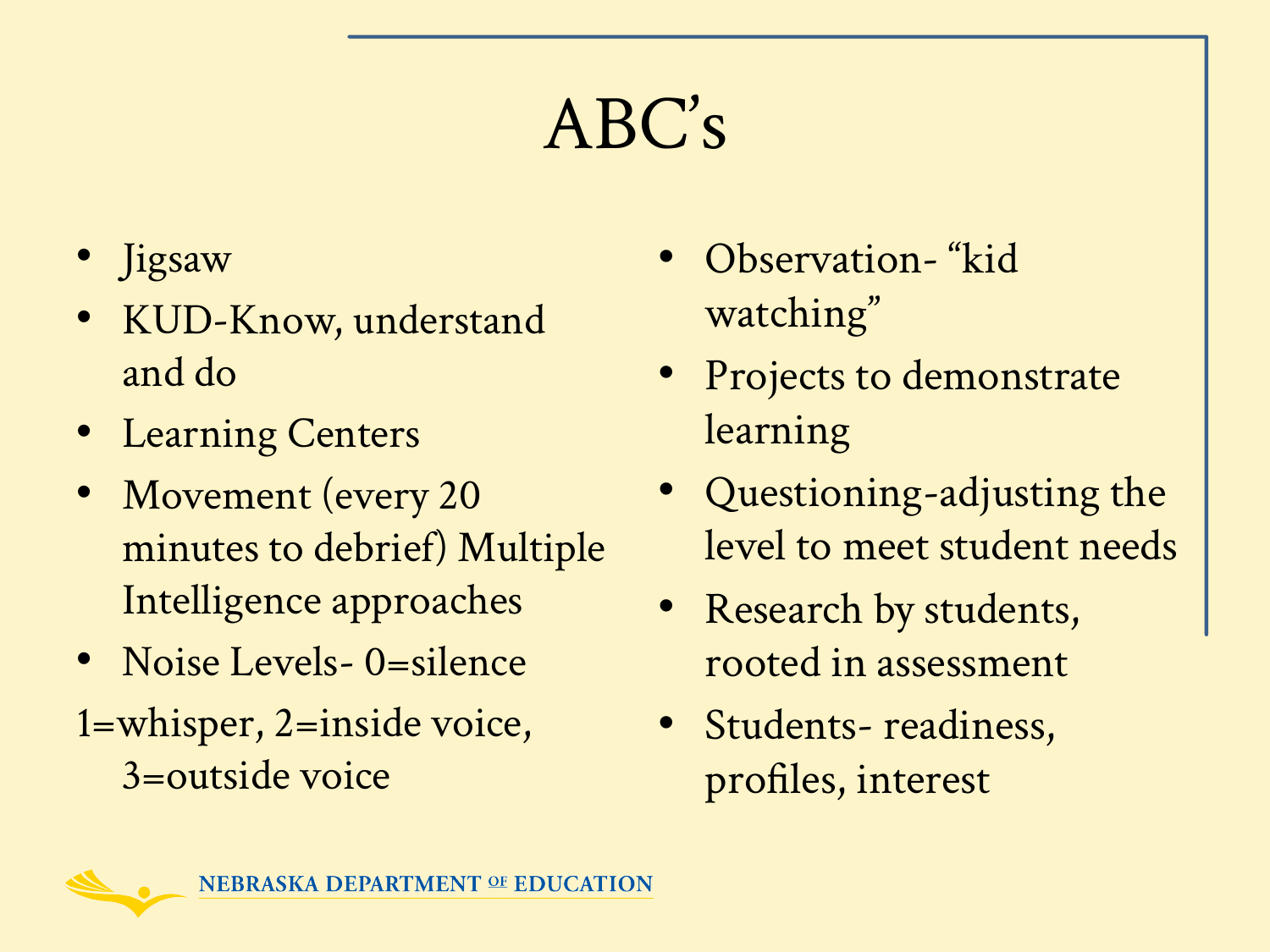

# ABC’s
Jigsaw
KUD-Know, understand and do
Learning Centers
Movement (every 20 minutes to debrief) Multiple Intelligence approaches
Noise Levels- 0=silence
1=whisper, 2=inside voice, 3=outside voice
Observation- “kid watching”
Projects to demonstrate learning
Questioning-adjusting the level to meet student needs
Research by students, rooted in assessment
Students- readiness, profiles, interest